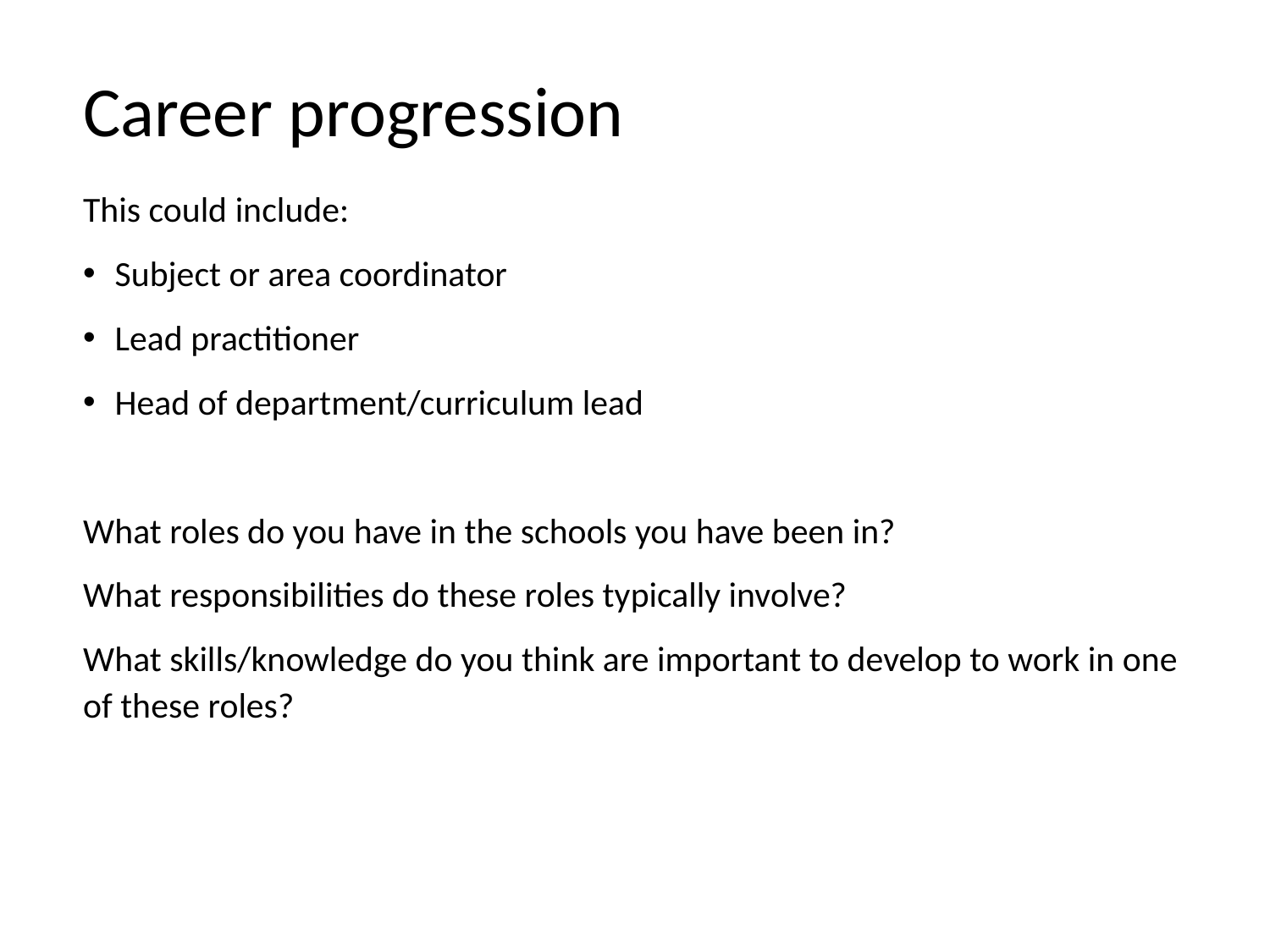

# Career progression
This could include:
Subject or area coordinator
Lead practitioner
Head of department/curriculum lead

What roles do you have in the schools you have been in?
What responsibilities do these roles typically involve?
What skills/knowledge do you think are important to develop to work in one of these roles?